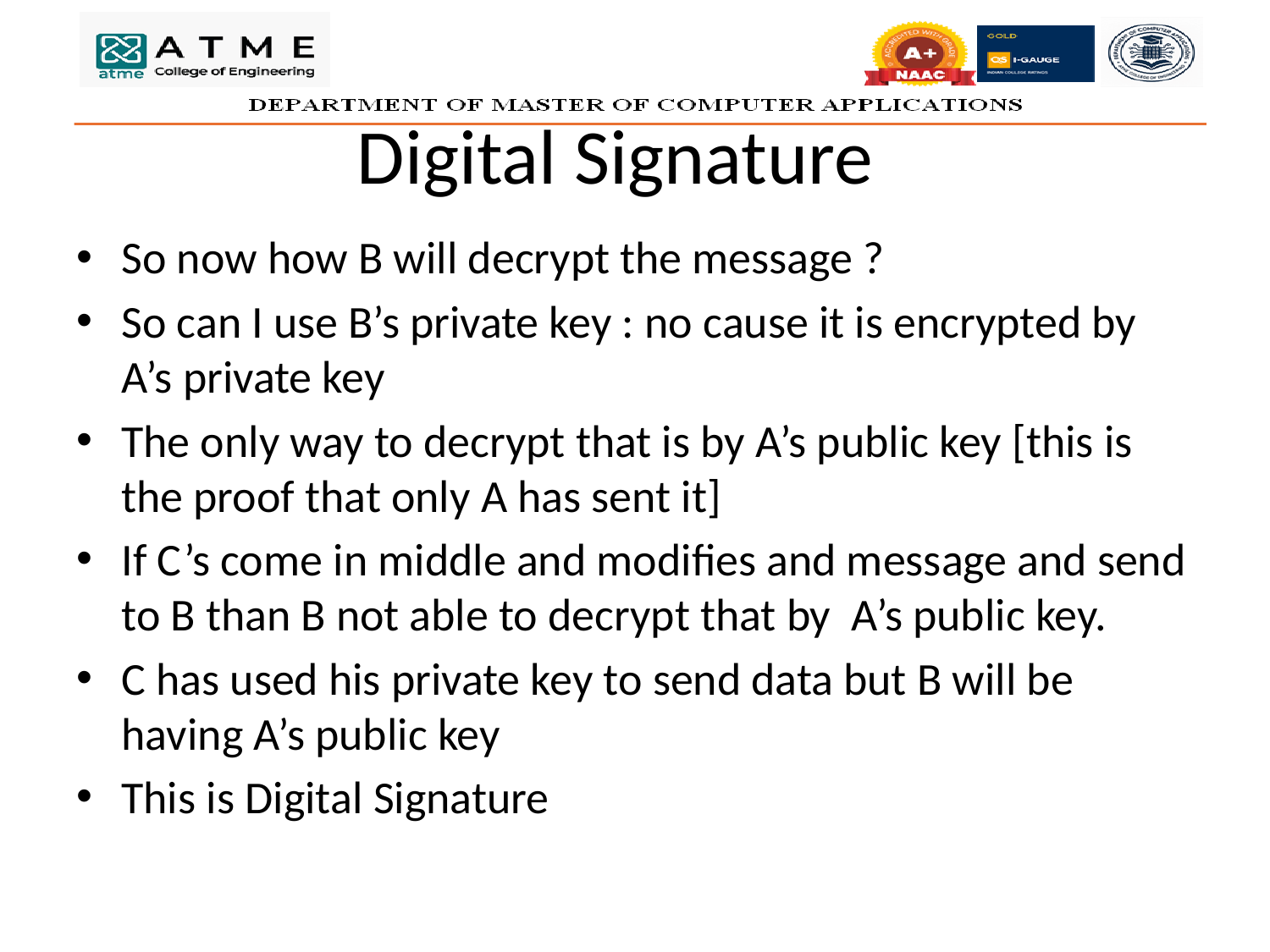

# Digital Signature
So now how B will decrypt the message ?
So can I use B’s private key : no cause it is encrypted by A’s private key
The only way to decrypt that is by A’s public key [this is the proof that only A has sent it]
If C’s come in middle and modifies and message and send to B than B not able to decrypt that by  A’s public key.
C has used his private key to send data but B will be having A’s public key
This is Digital Signature